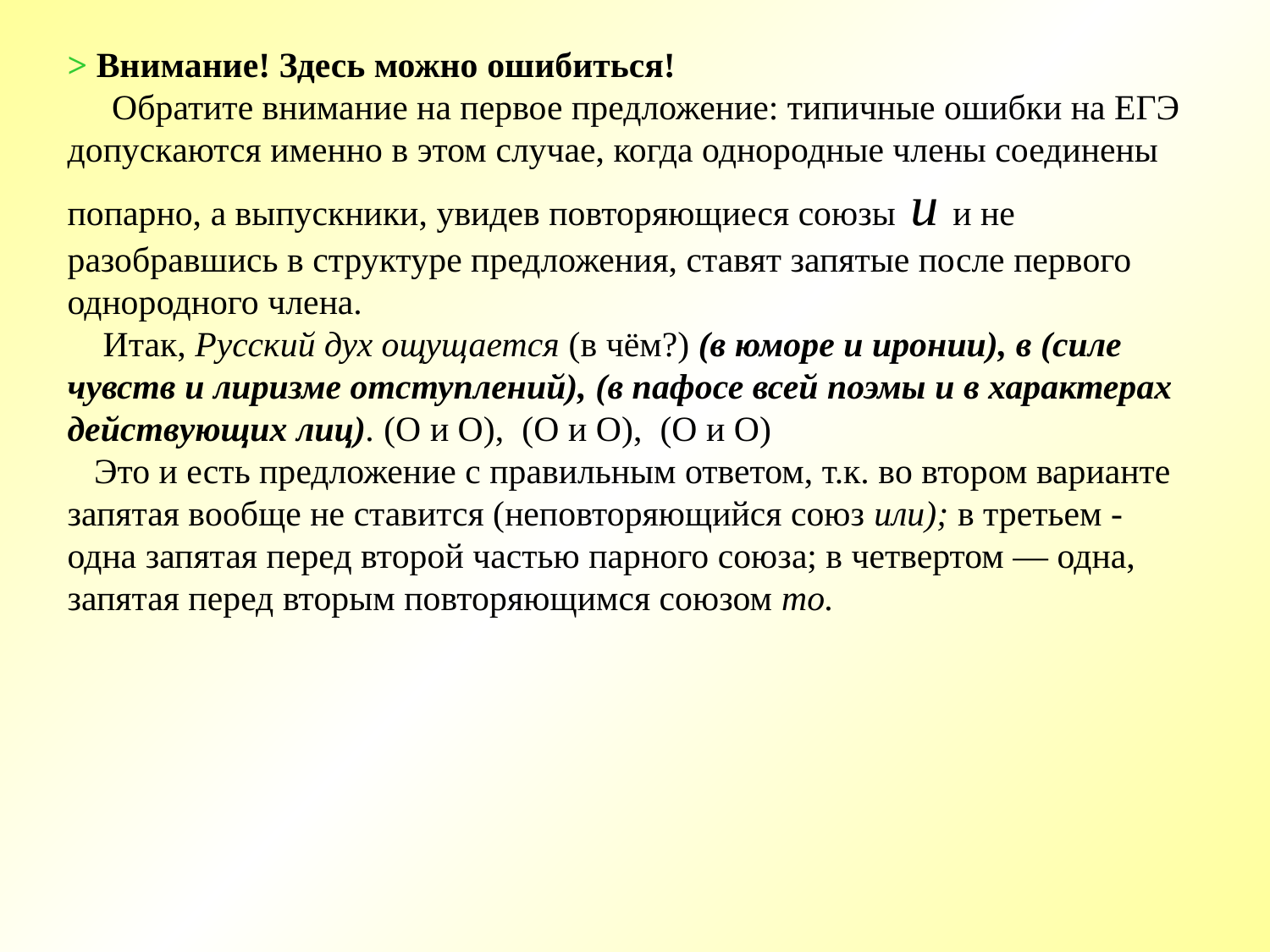

> Внимание! Здесь можно ошибиться!
     Обратите внимание на первое предложение: типичные ошибки на ЕГЭ допускаются именно в этом случае, когда однородные члены соединены попарно, а выпускники, увидев повторяющиеся союзы и и не разобравшись в структуре предложения, ставят запятые после первого однородного члена.
    Итак, Русский дух ощущается (в чём?) (в юморе и иронии), в (силе чувств и лиризме отступлений), (в пафосе всей поэмы и в характерах действующих лиц). (О и О),  (О и О),  (О и О)
   Это и есть предложение с правильным ответом, т.к. во втором варианте запятая вообще не ставится (неповторяющийся союз или); в третьем - одна запятая перед второй частью парного союза; в четвертом — одна, запятая перед вторым повторяющимся союзом то.